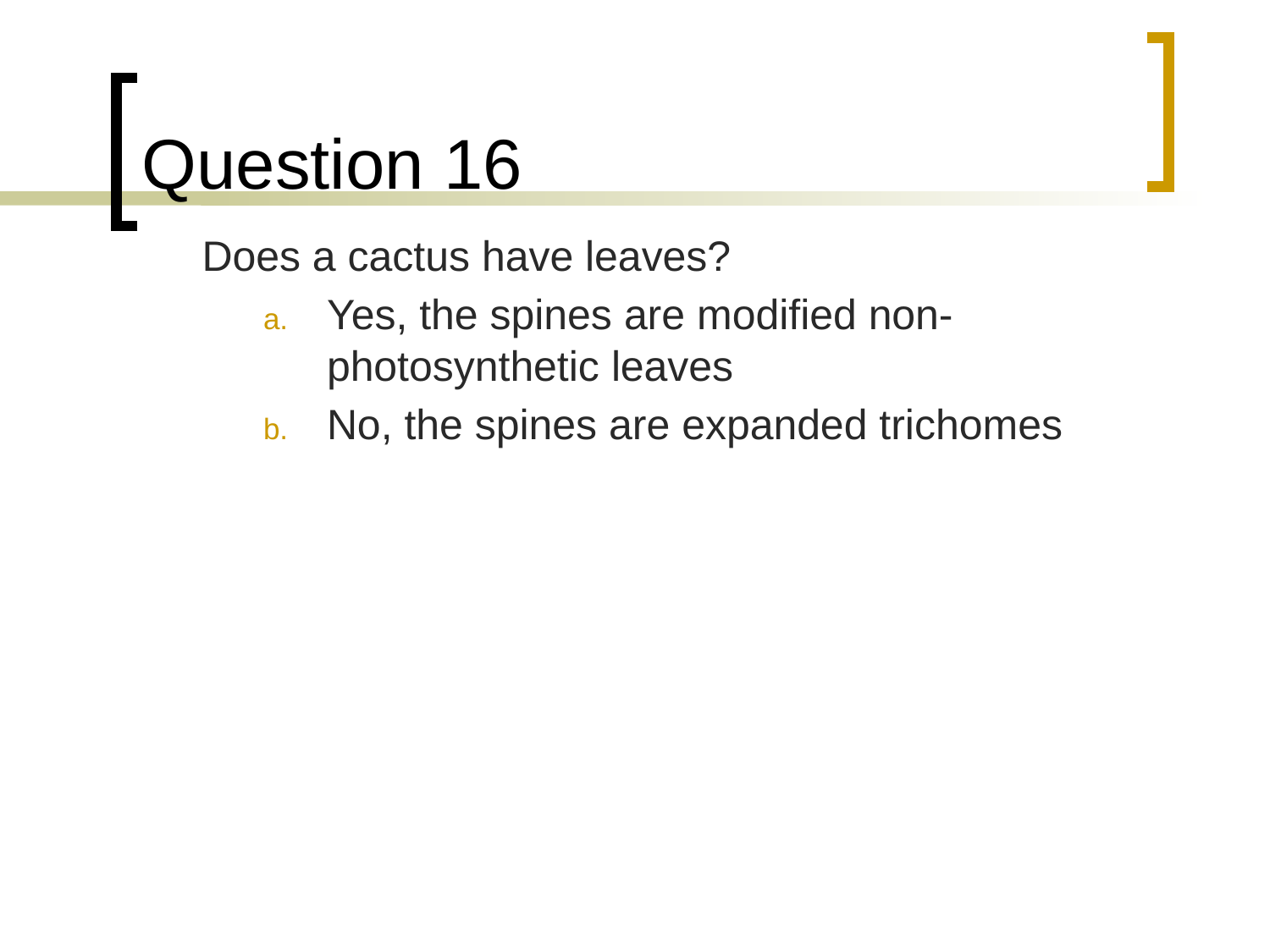

# Question 16
	Does a cactus have leaves?
Yes, the spines are modified non-photosynthetic leaves
No, the spines are expanded trichomes